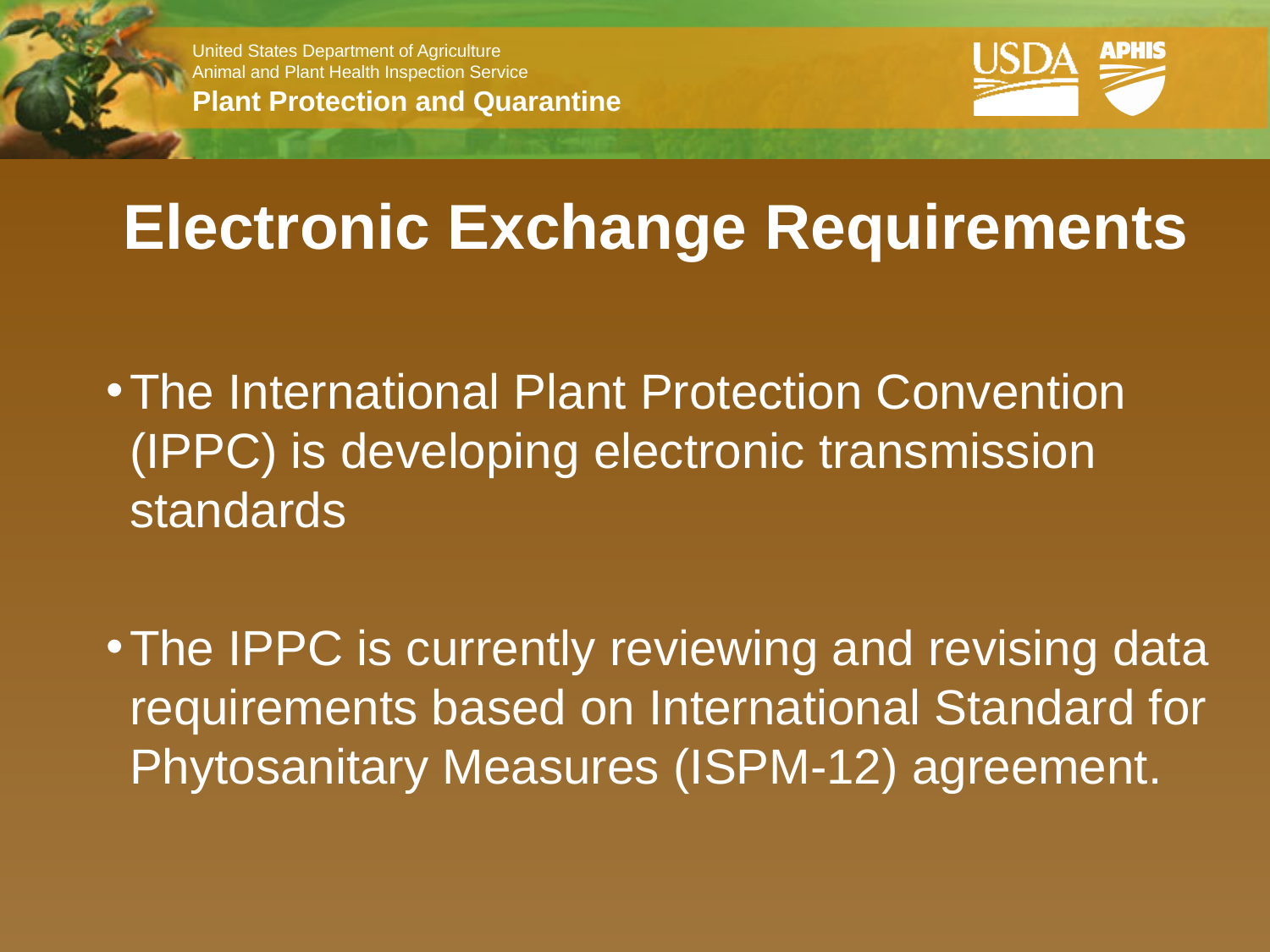

Electronic Exchange Requirements
The International Plant Protection Convention (IPPC) is developing electronic transmission standards

The IPPC is currently reviewing and revising data requirements based on International Standard for Phytosanitary Measures (ISPM-12) agreement.